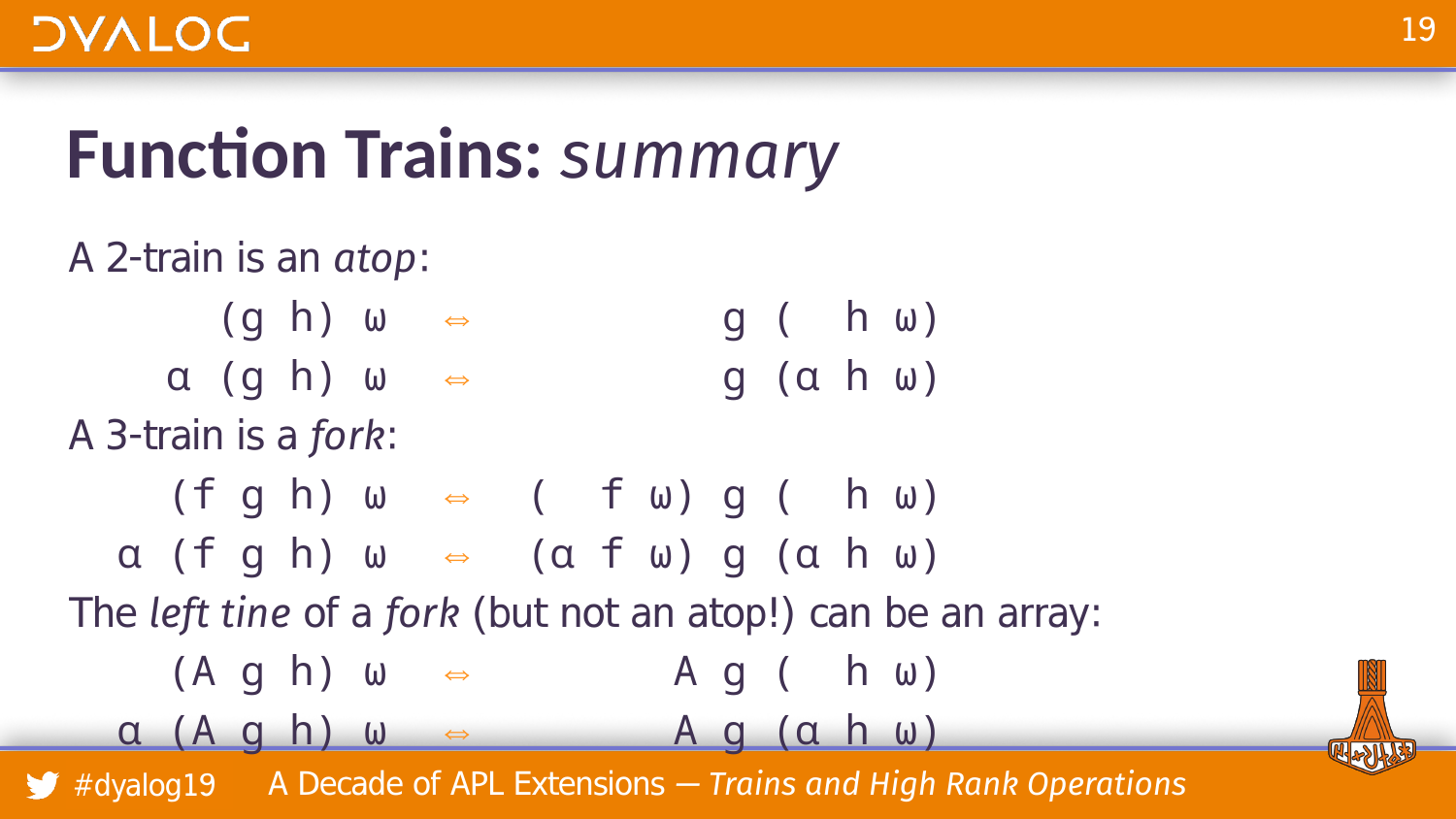

# Function Trains: summary
A 2-train is an atop:
      (g h) ⍵  ⇔          g (  h ⍵)
    ⍺ (g h) ⍵  ⇔          g (⍺ h ⍵)
A 3-train is a fork:
    (f g h) ⍵  ⇔  (  f ⍵) g (  h ⍵)
  ⍺ (f g h) ⍵  ⇔  (⍺ f ⍵) g (⍺ h ⍵)
The left tine of a fork (but not an atop!) can be an array:
    (A g h) ⍵  ⇔        A g (  h ⍵)
  ⍺ (A g h) ⍵  ⇔        A g (⍺ h ⍵)